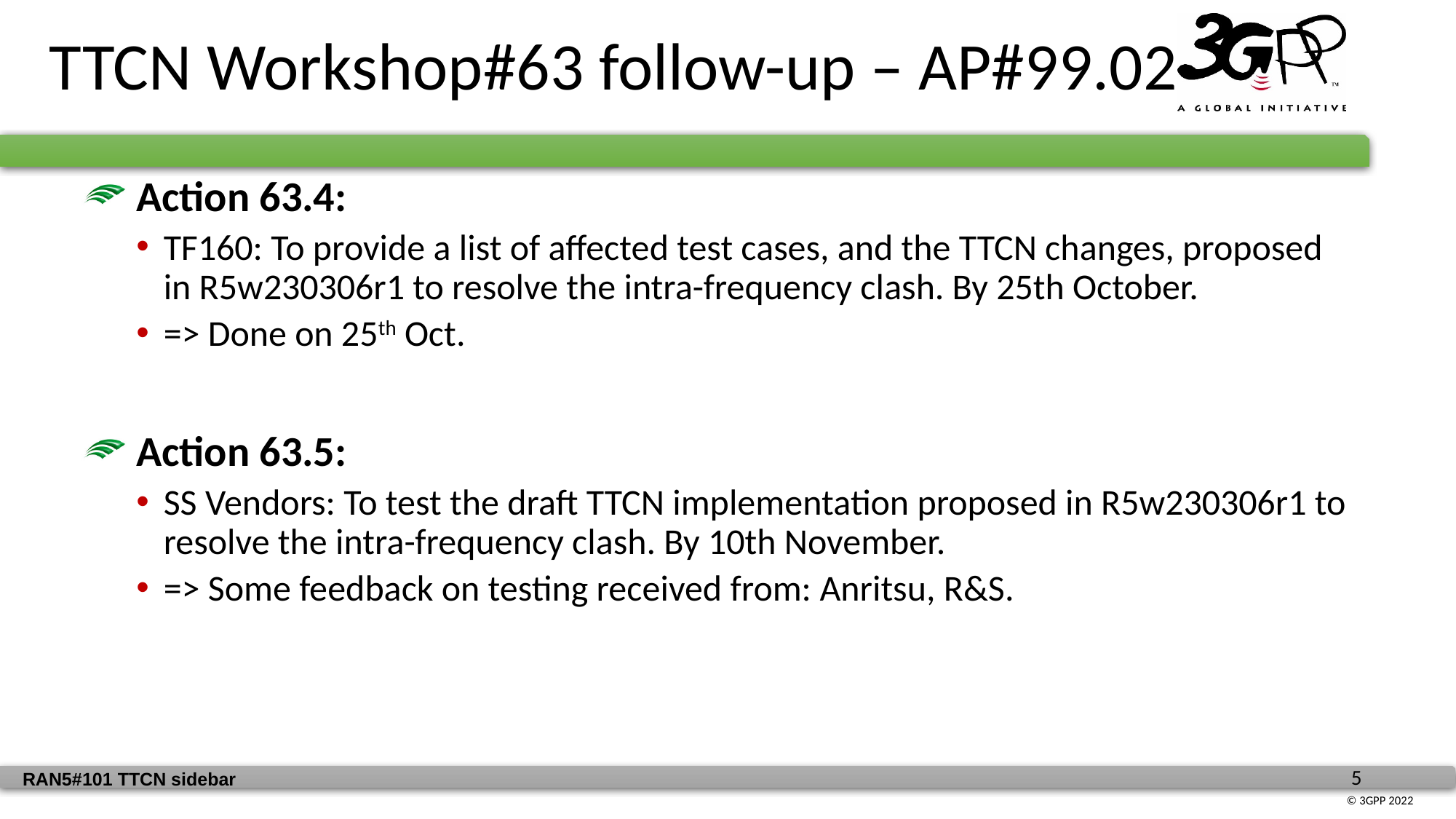

TTCN Workshop#63 follow-up – AP#99.02
 Action 63.4:
TF160: To provide a list of affected test cases, and the TTCN changes, proposed in R5w230306r1 to resolve the intra-frequency clash. By 25th October.
=> Done on 25th Oct.

 Action 63.5:
SS Vendors: To test the draft TTCN implementation proposed in R5w230306r1 to resolve the intra-frequency clash. By 10th November.
=> Some feedback on testing received from: Anritsu, R&S.